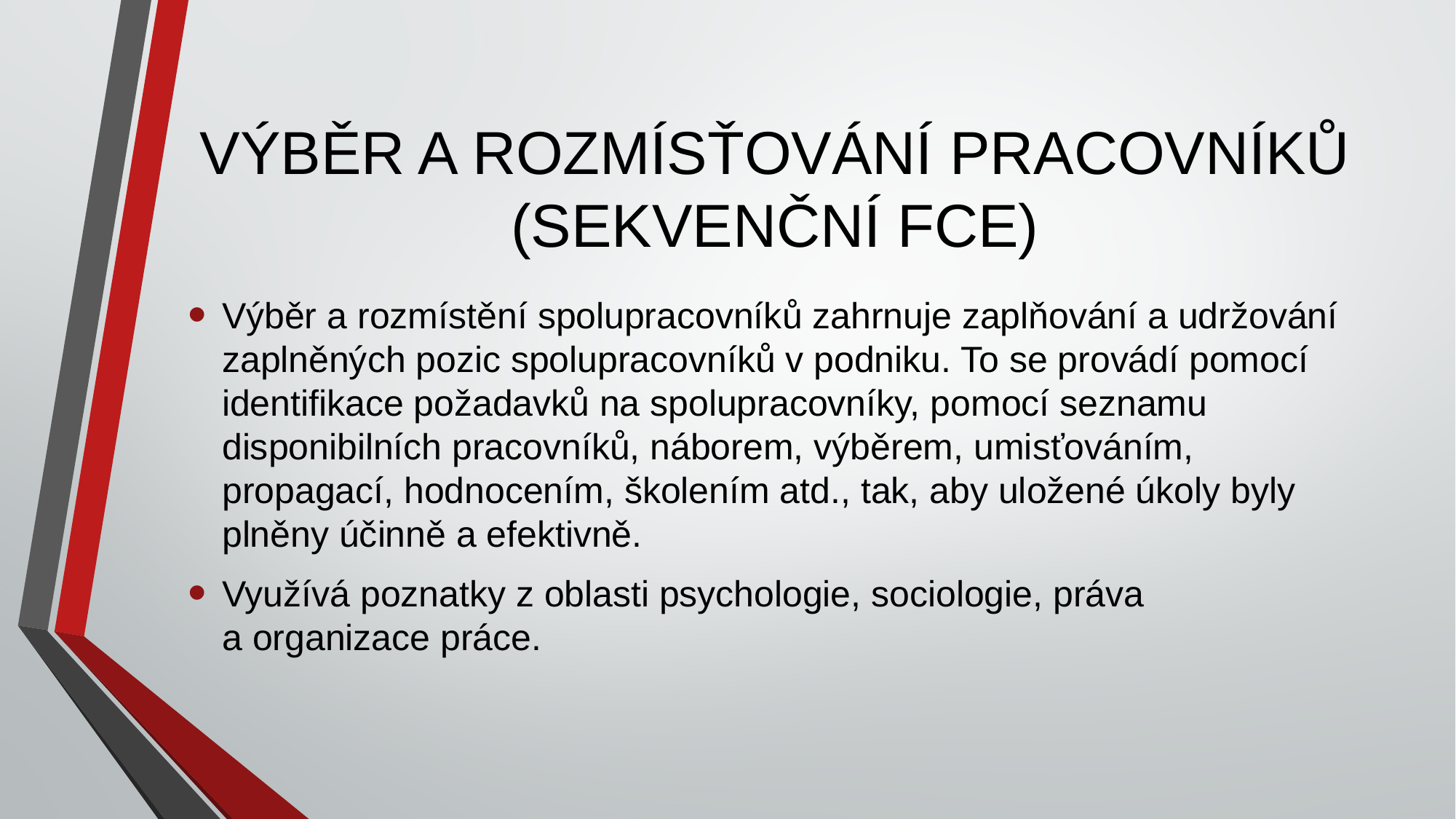

# VÝBĚR A ROZMÍSŤOVÁNÍ PRACOVNÍKŮ (SEKVENČNÍ FCE)
Výběr a rozmístění spolupracovníků zahrnuje zaplňování a udržování zaplněných pozic spolupracovníků v podniku. To se provádí pomocí identifikace požadavků na spolupracovníky, pomocí seznamu disponibilních pracovníků, náborem, výběrem, umisťováním, propagací, hodnocením, školením atd., tak, aby uložené úkoly byly plněny účinně a efektivně.
Využívá poznatky z oblasti psychologie, sociologie, práva a organizace práce.